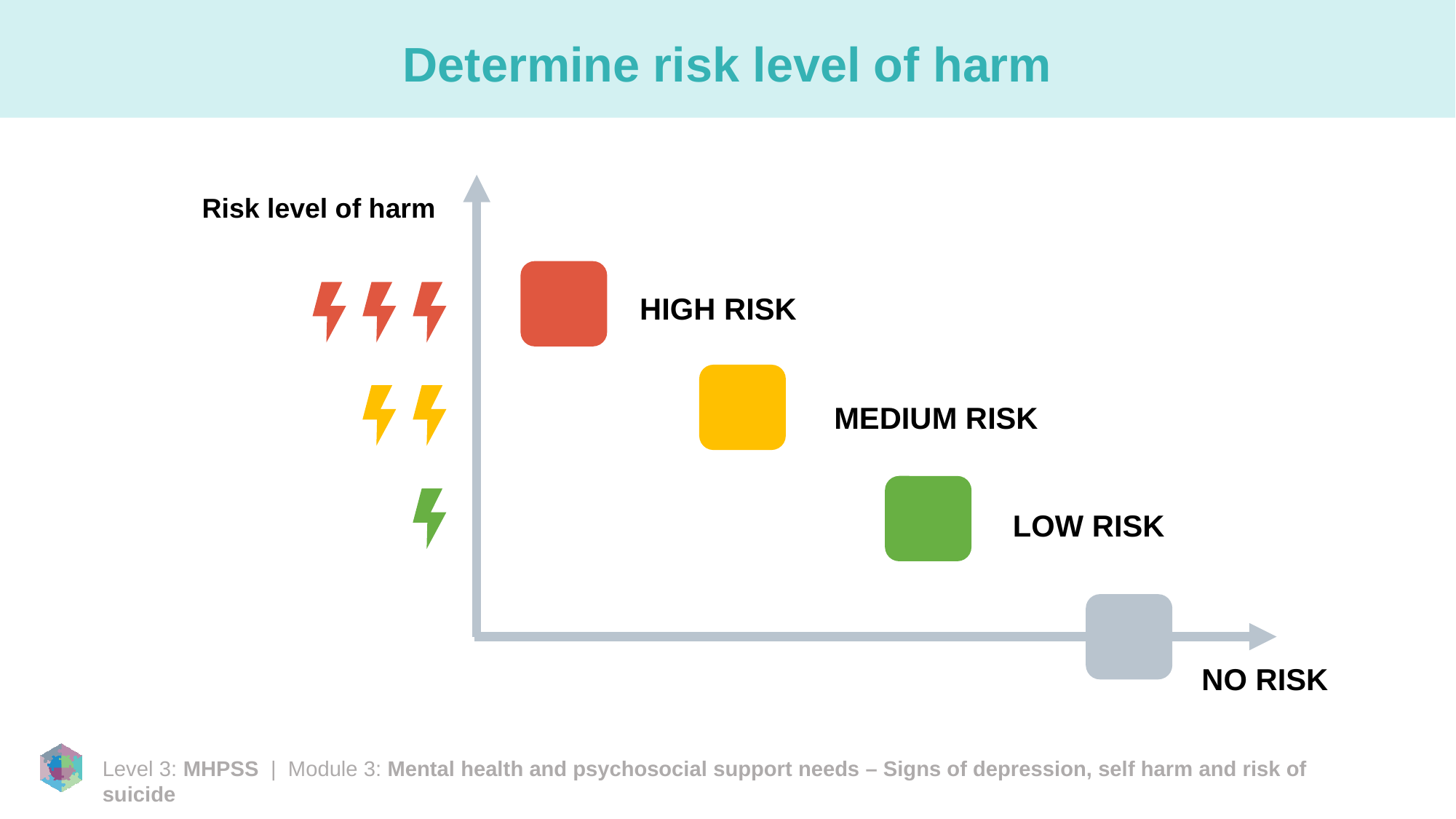

# Determine risk level of harm
Risk level of harm

HIGH RISK

MEDIUM RISK

LOW RISK

NO RISK